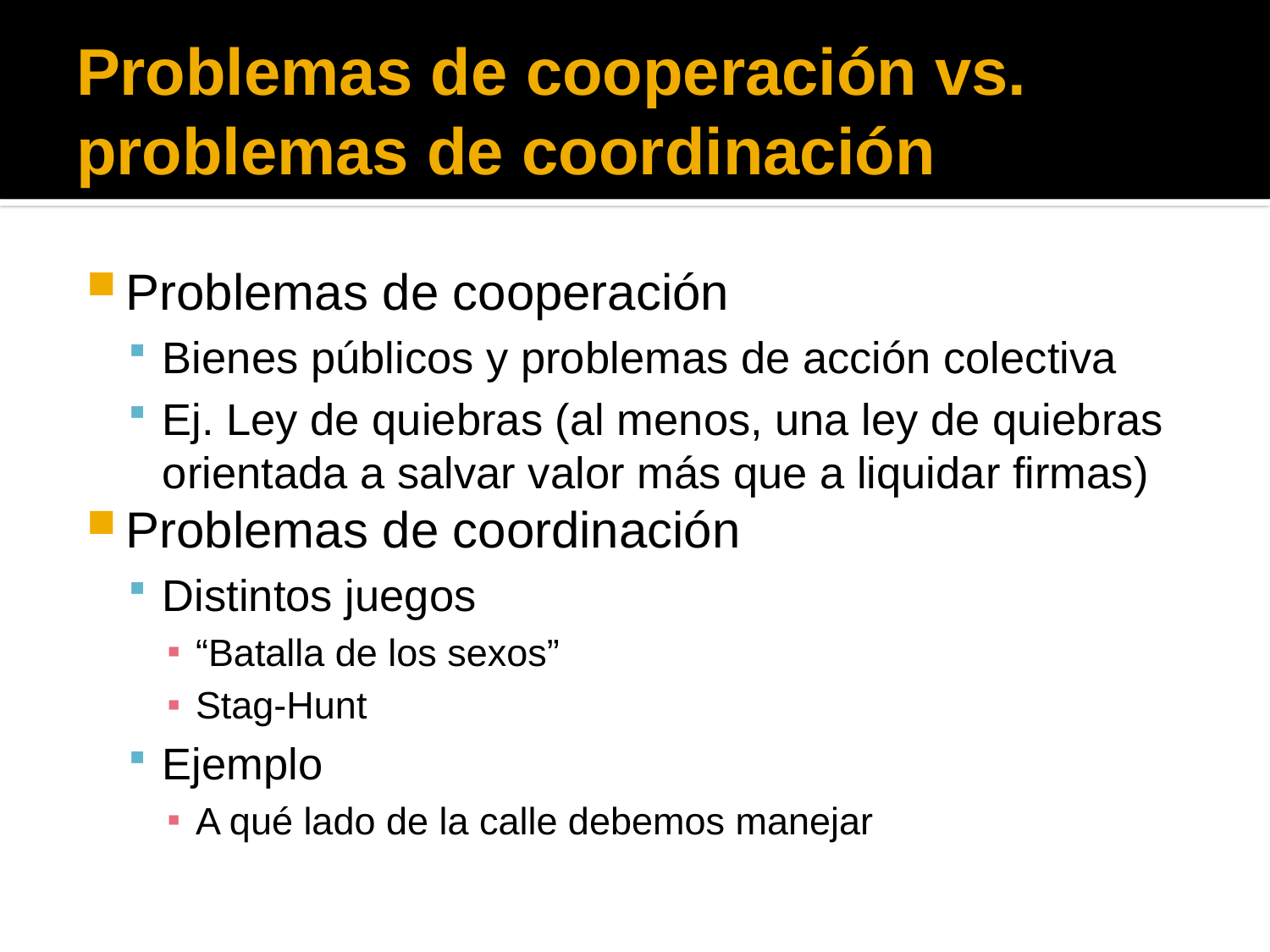

# Problemas de cooperación vs. problemas de coordinación
Problemas de cooperación
Bienes públicos y problemas de acción colectiva
Ej. Ley de quiebras (al menos, una ley de quiebras orientada a salvar valor más que a liquidar firmas)
Problemas de coordinación
Distintos juegos
“Batalla de los sexos”
Stag-Hunt
Ejemplo
A qué lado de la calle debemos manejar